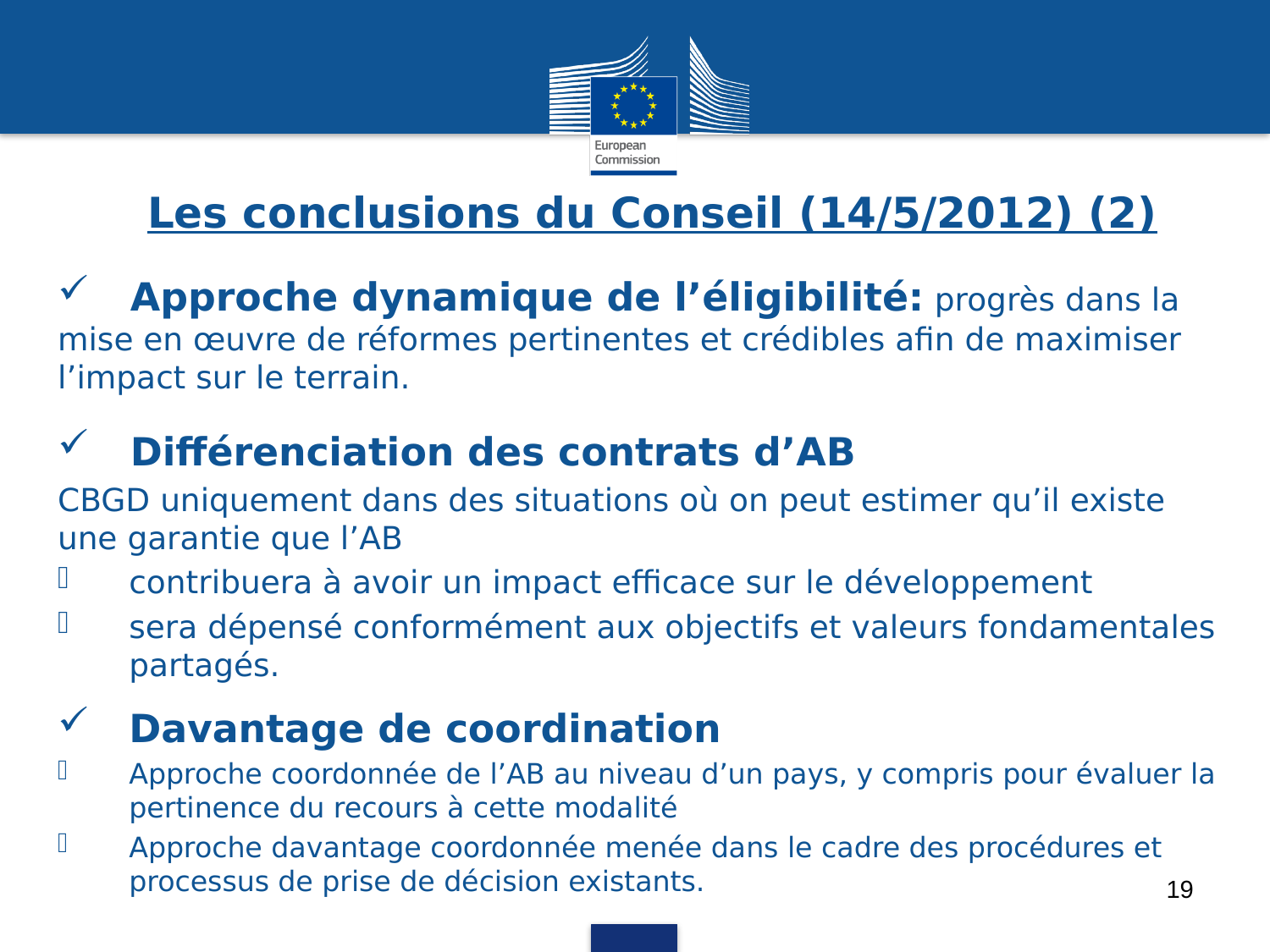

# Les conclusions du Conseil (14/5/2012) (2)
   Approche dynamique de l’éligibilité: progrès dans la mise en œuvre de réformes pertinentes et crédibles afin de maximiser l’impact sur le terrain.
   Différenciation des contrats d’AB
CBGD uniquement dans des situations où on peut estimer qu’il existe une garantie que l’AB
contribuera à avoir un impact efficace sur le développement
sera dépensé conformément aux objectifs et valeurs fondamentales partagés.
Davantage de coordination
Approche coordonnée de l’AB au niveau d’un pays, y compris pour évaluer la pertinence du recours à cette modalité
Approche davantage coordonnée menée dans le cadre des procédures et processus de prise de décision existants.

19